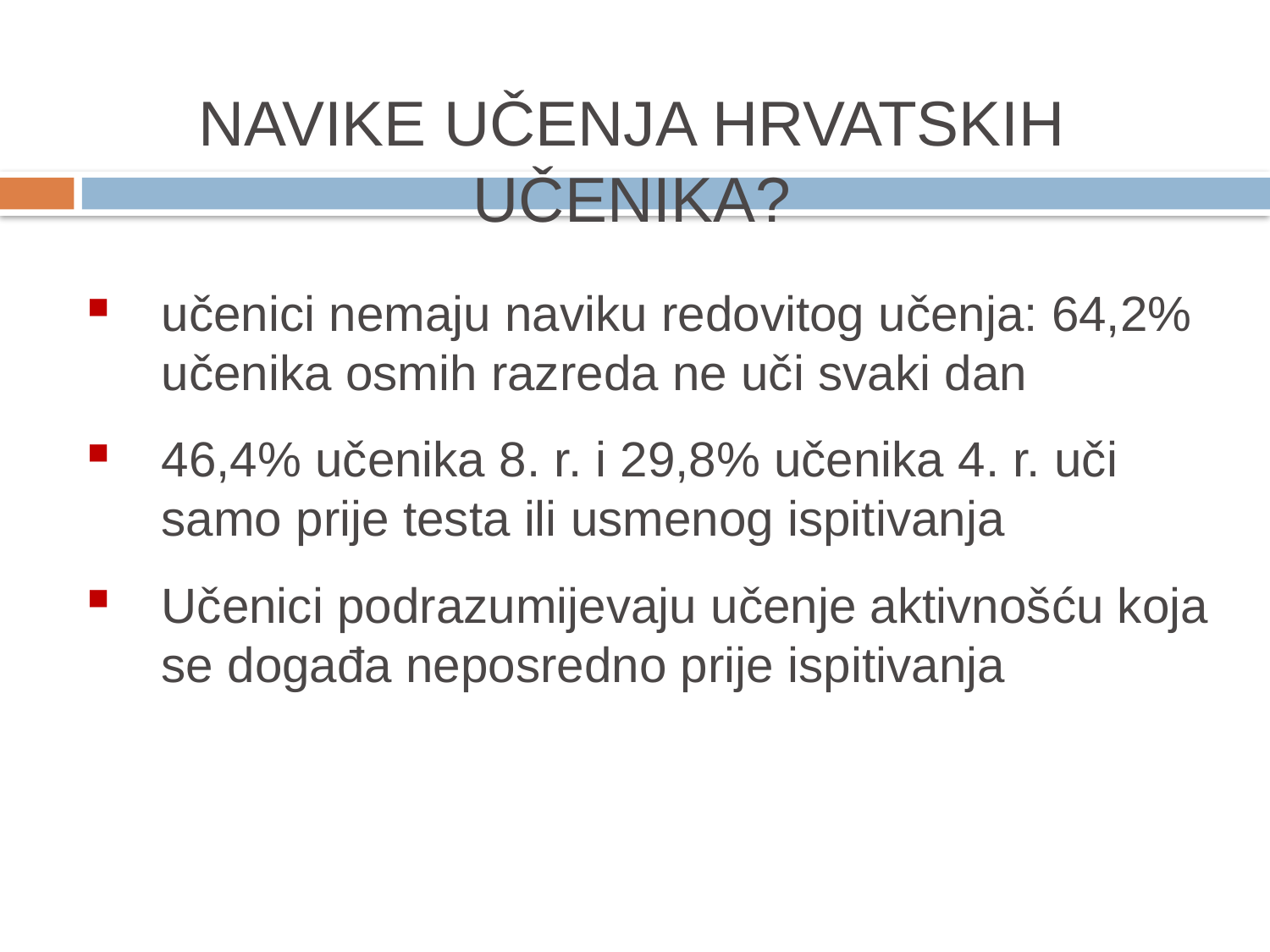

NAVIKE UČENJA HRVATSKIH UČENIKA?
učenici nemaju naviku redovitog učenja: 64,2% učenika osmih razreda ne uči svaki dan
46,4% učenika 8. r. i 29,8% učenika 4. r. uči samo prije testa ili usmenog ispitivanja
Učenici podrazumijevaju učenje aktivnošću koja se događa neposredno prije ispitivanja